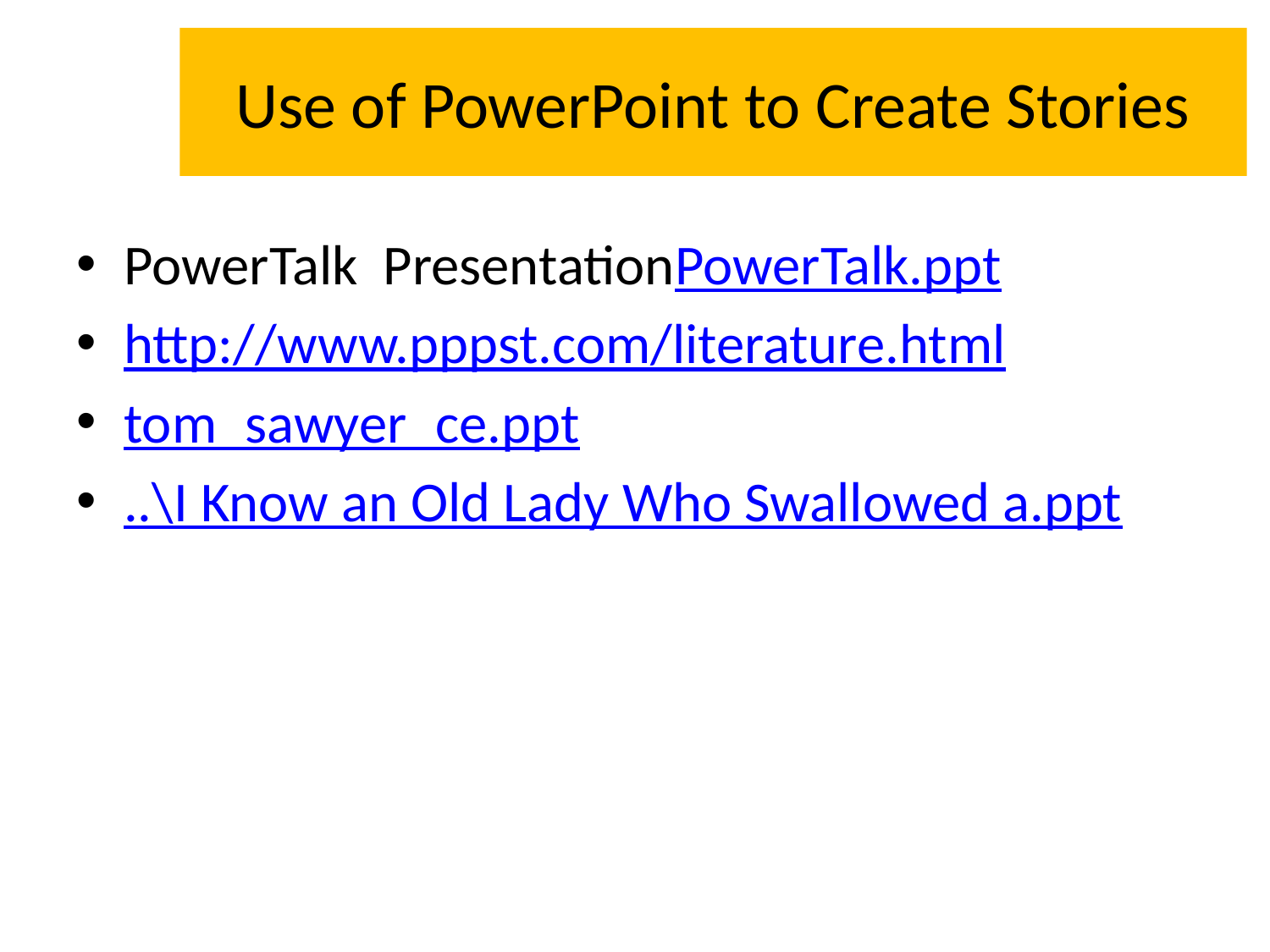

# Use of PowerPoint to Create Stories
PowerTalk  PresentationPowerTalk.ppt
http://www.pppst.com/literature.html
tom_sawyer_ce.ppt
..\I Know an Old Lady Who Swallowed a.ppt